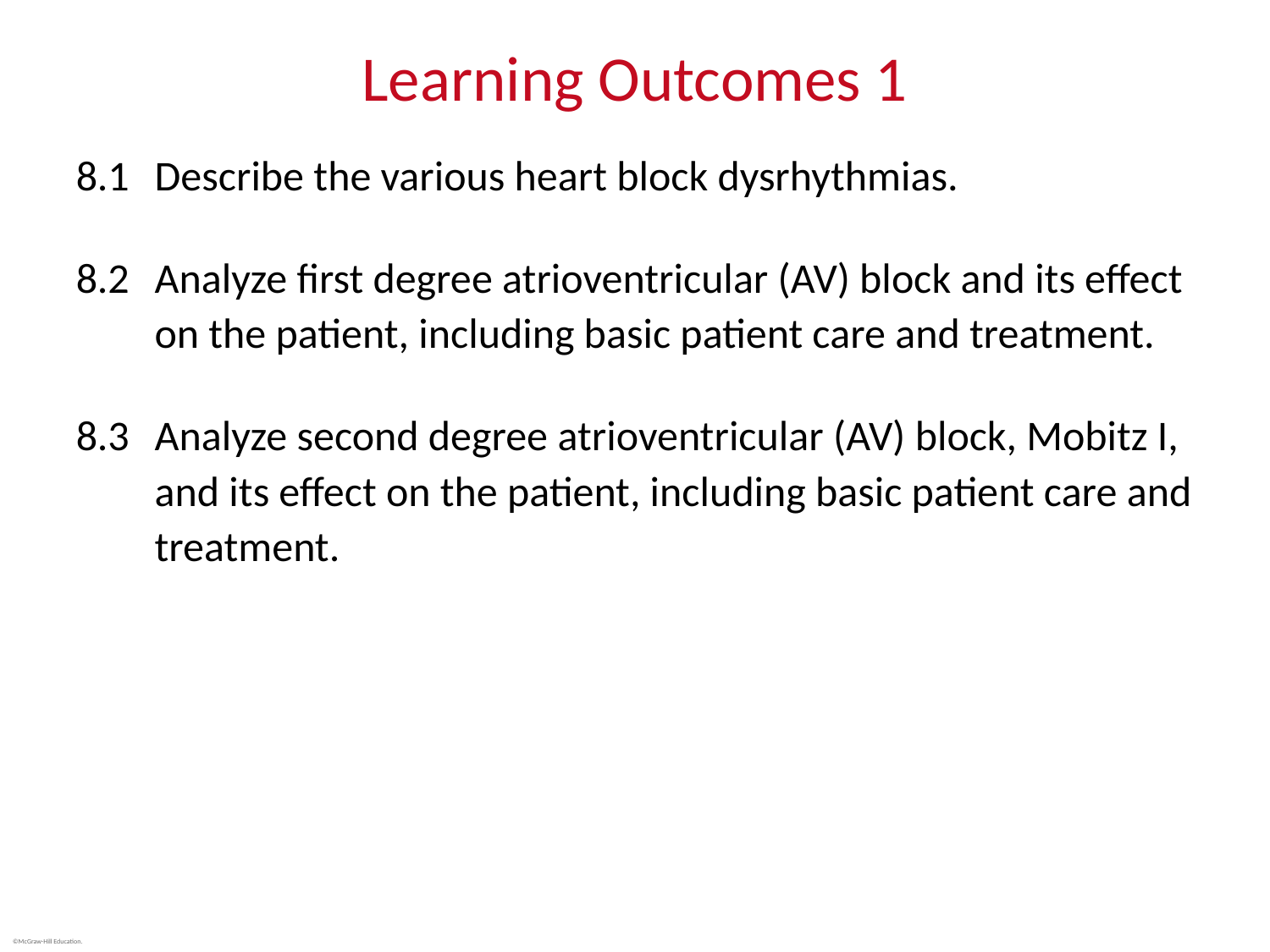

# Learning Outcomes 1
8.1	Describe the various heart block dysrhythmias.
8.2	Analyze first degree atrioventricular (AV) block and its effect on the patient, including basic patient care and treatment.
8.3	Analyze second degree atrioventricular (AV) block, Mobitz I, and its effect on the patient, including basic patient care and treatment.